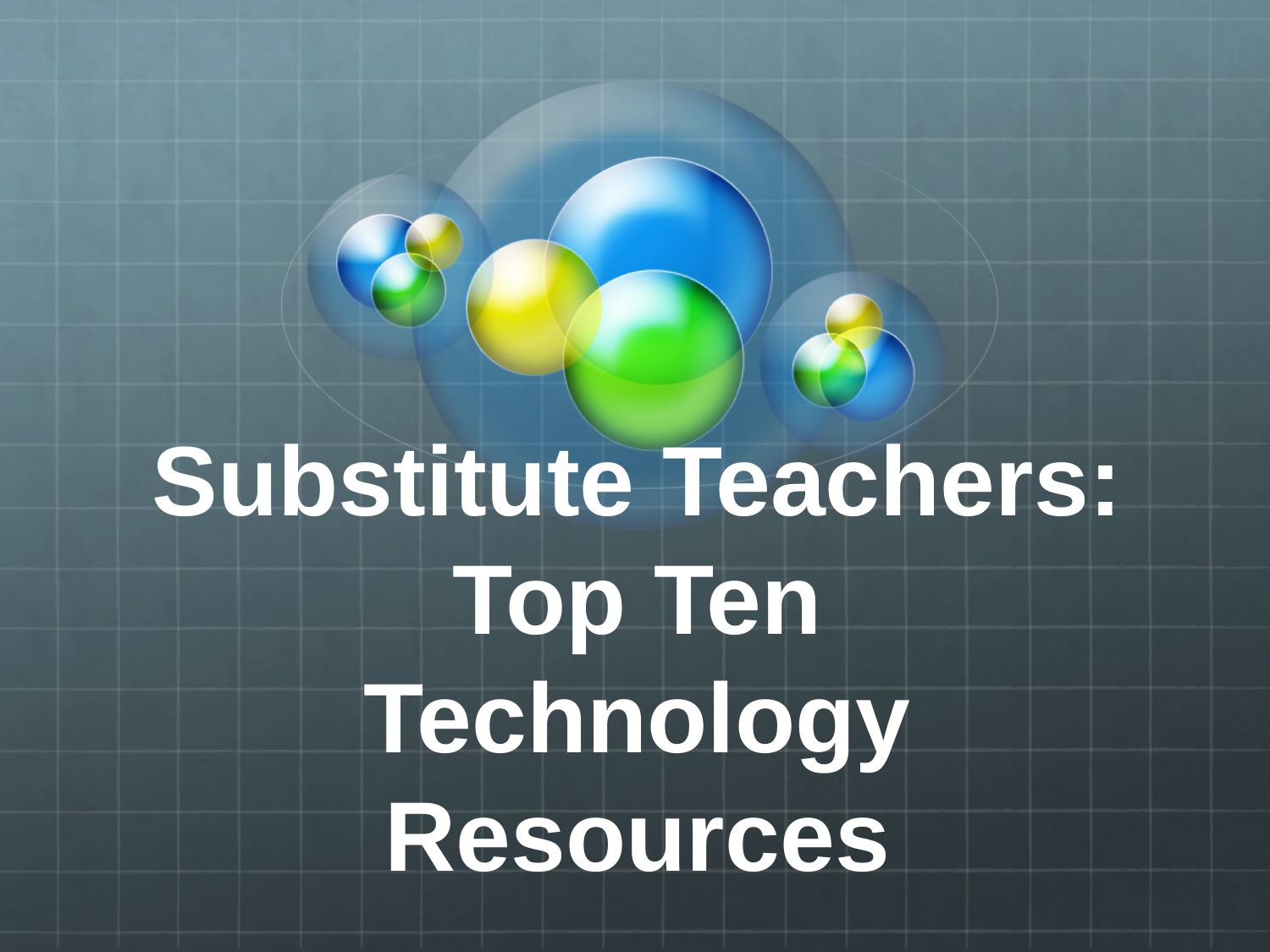

# Substitute Teachers: Top Ten Technology Resources